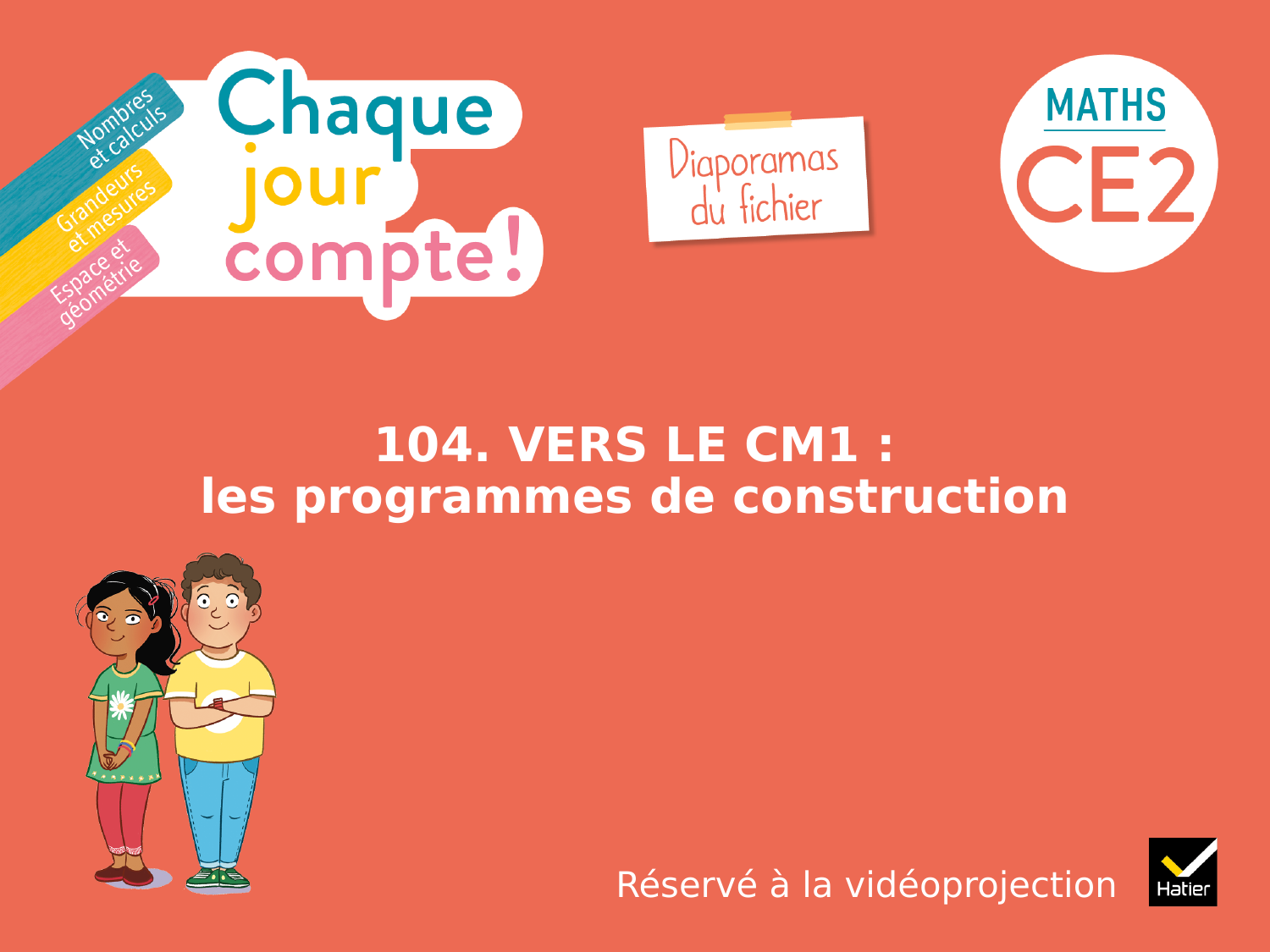

# 104. VERS LE CM1 : les programmes de construction